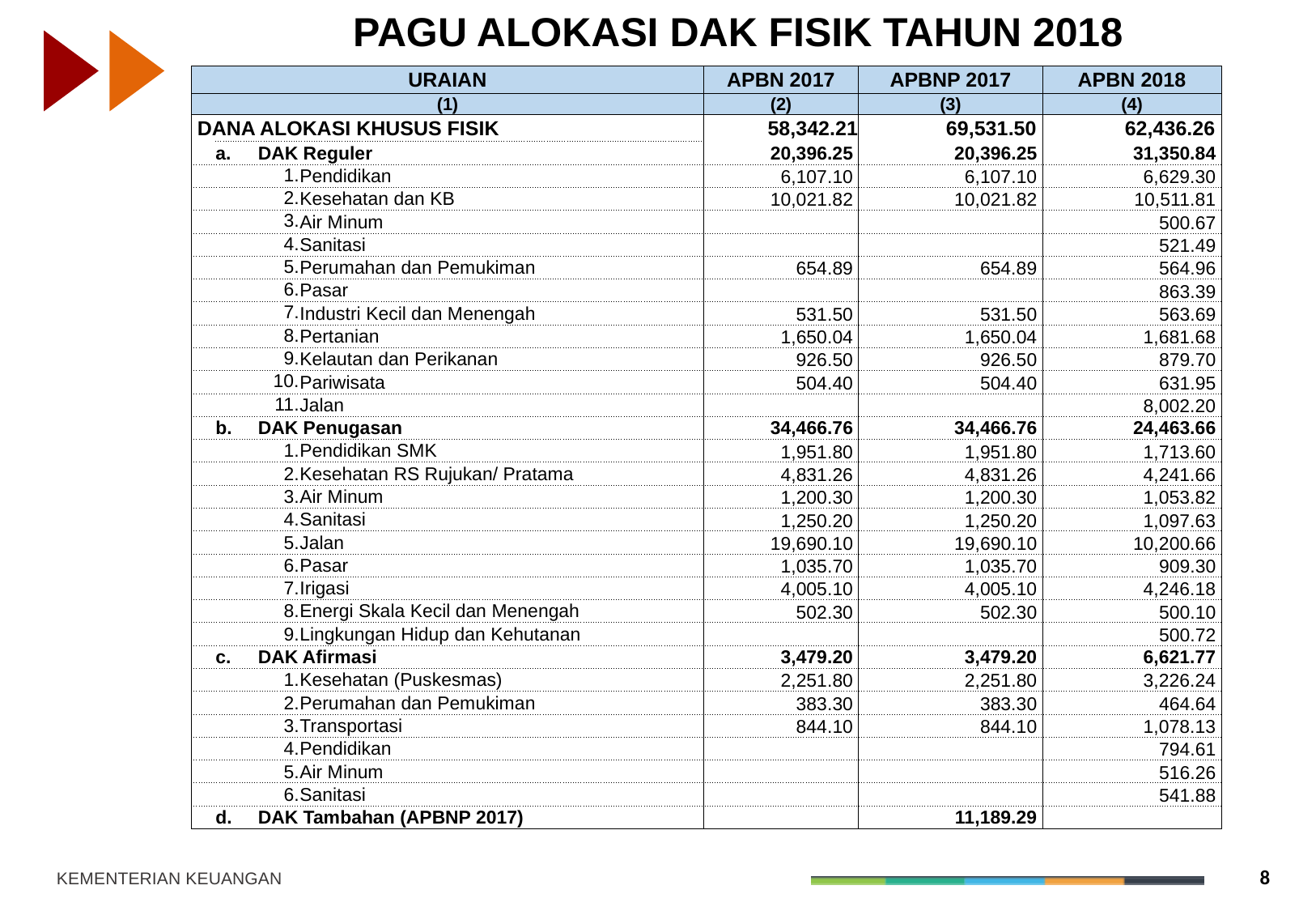

PAGU ALOKASI DAK FISIK TAHUN 2018
| URAIAN |  |  |  |  |  |  |  |  | APBN 2017 | APBNP 2017 | APBN 2018 |
| --- | --- | --- | --- | --- | --- | --- | --- | --- | --- | --- | --- |
| (1) |  |  |  |  |  |  |  |  | (2) | (3) | (4) |
| DANA ALOKASI KHUSUS FISIK |  |  |  |  |  |  |  |  | 58,342.21 | 69,531.50 | 62,436.26 |
|  | a. |  | DAK Reguler |  |  |  |  |  | 20,396.25 | 20,396.25 | 31,350.84 |
|  |  |  | 1. | Pendidikan |  |  |  |  | 6,107.10 | 6,107.10 | 6,629.30 |
|  |  |  | 2. | Kesehatan dan KB |  |  |  |  | 10,021.82 | 10,021.82 | 10,511.81 |
|  |  |  | 3. | Air Minum |  |  |  |  |  |  | 500.67 |
|  |  |  | 4. | Sanitasi |  |  |  |  |  |  | 521.49 |
|  |  |  | 5. | Perumahan dan Pemukiman |  |  |  |  | 654.89 | 654.89 | 564.96 |
|  |  |  | 6. | Pasar |  |  |  |  |  |  | 863.39 |
|  |  |  | 7. | Industri Kecil dan Menengah |  |  |  |  | 531.50 | 531.50 | 563.69 |
|  |  |  | 8. | Pertanian |  |  |  |  | 1,650.04 | 1,650.04 | 1,681.68 |
|  |  |  | 9. | Kelautan dan Perikanan |  |  |  |  | 926.50 | 926.50 | 879.70 |
|  |  |  | 10. | Pariwisata |  |  |  |  | 504.40 | 504.40 | 631.95 |
|  |  |  | 11. | Jalan |  |  |  |  |  |  | 8,002.20 |
|  | b. |  | DAK Penugasan |  |  |  |  |  | 34,466.76 | 34,466.76 | 24,463.66 |
|  |  |  | 1. | Pendidikan SMK |  |  |  |  | 1,951.80 | 1,951.80 | 1,713.60 |
|  |  |  | 2. | Kesehatan RS Rujukan/ Pratama |  |  |  |  | 4,831.26 | 4,831.26 | 4,241.66 |
|  |  |  | 3. | Air Minum |  |  |  |  | 1,200.30 | 1,200.30 | 1,053.82 |
|  |  |  | 4. | Sanitasi |  |  |  |  | 1,250.20 | 1,250.20 | 1,097.63 |
|  |  |  | 5. | Jalan |  |  |  |  | 19,690.10 | 19,690.10 | 10,200.66 |
|  |  |  | 6. | Pasar |  |  |  |  | 1,035.70 | 1,035.70 | 909.30 |
|  |  |  | 7. | Irigasi |  |  |  |  | 4,005.10 | 4,005.10 | 4,246.18 |
|  |  |  | 8. | Energi Skala Kecil dan Menengah |  |  |  |  | 502.30 | 502.30 | 500.10 |
|  |  |  | 9. | Lingkungan Hidup dan Kehutanan |  |  |  |  |  |  | 500.72 |
|  | c. |  | DAK Afirmasi |  |  |  |  |  | 3,479.20 | 3,479.20 | 6,621.77 |
|  |  |  | 1. | Kesehatan (Puskesmas) |  |  |  |  | 2,251.80 | 2,251.80 | 3,226.24 |
|  |  |  | 2. | Perumahan dan Pemukiman |  |  |  |  | 383.30 | 383.30 | 464.64 |
|  |  |  | 3. | Transportasi |  |  |  |  | 844.10 | 844.10 | 1,078.13 |
|  |  |  | 4. | Pendidikan |  |  |  |  |  |  | 794.61 |
|  |  |  | 5. | Air Minum |  |  |  |  |  |  | 516.26 |
|  |  |  | 6. | Sanitasi |  |  |  |  |  |  | 541.88 |
|  | d. |  | DAK Tambahan (APBNP 2017) |  |  |  |  |  |  | 11,189.29 |  |
(dalam Miliar Rupiah)
8